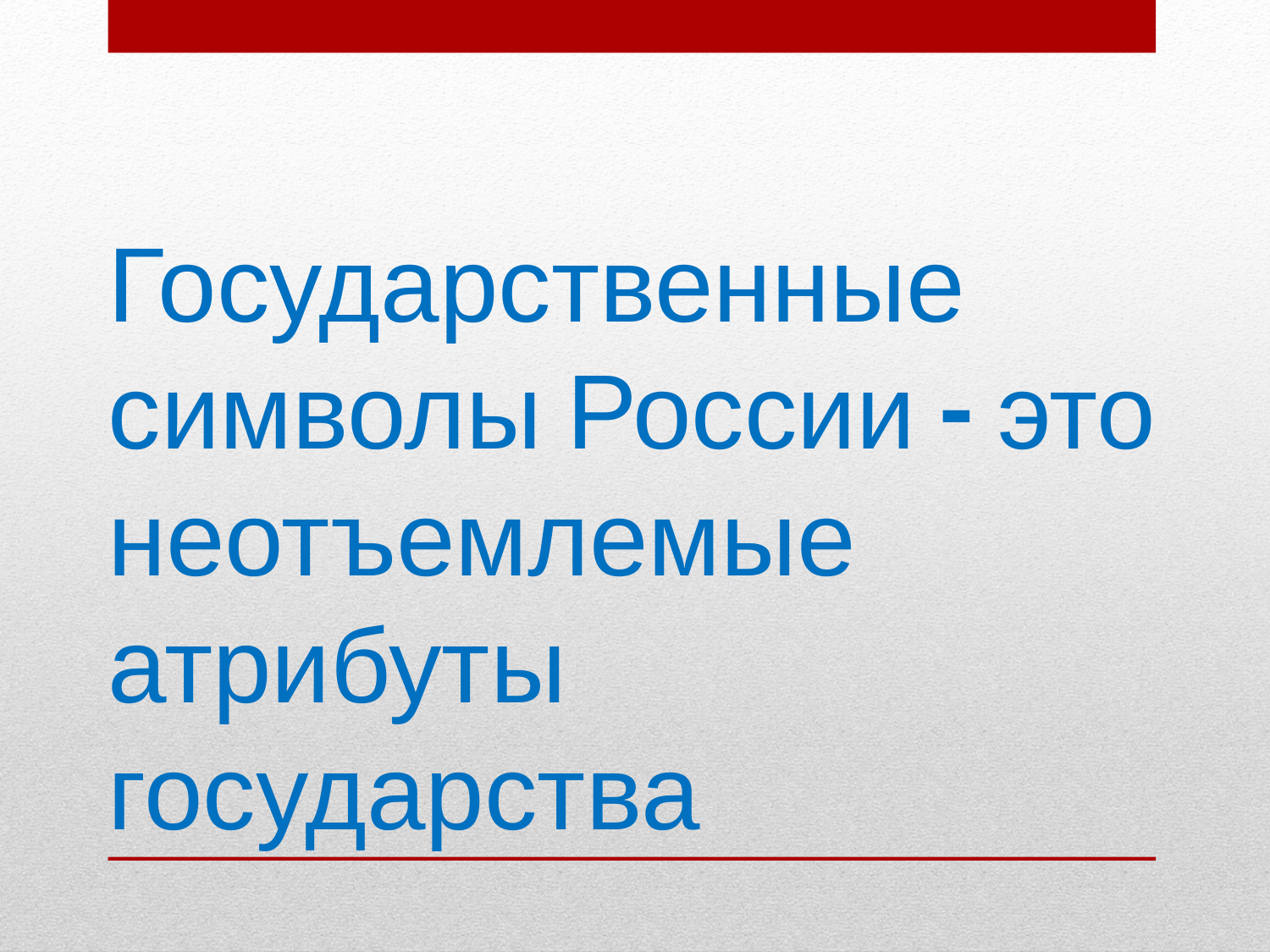

# Государственные символы России – это неотъемлемые атрибуты государства